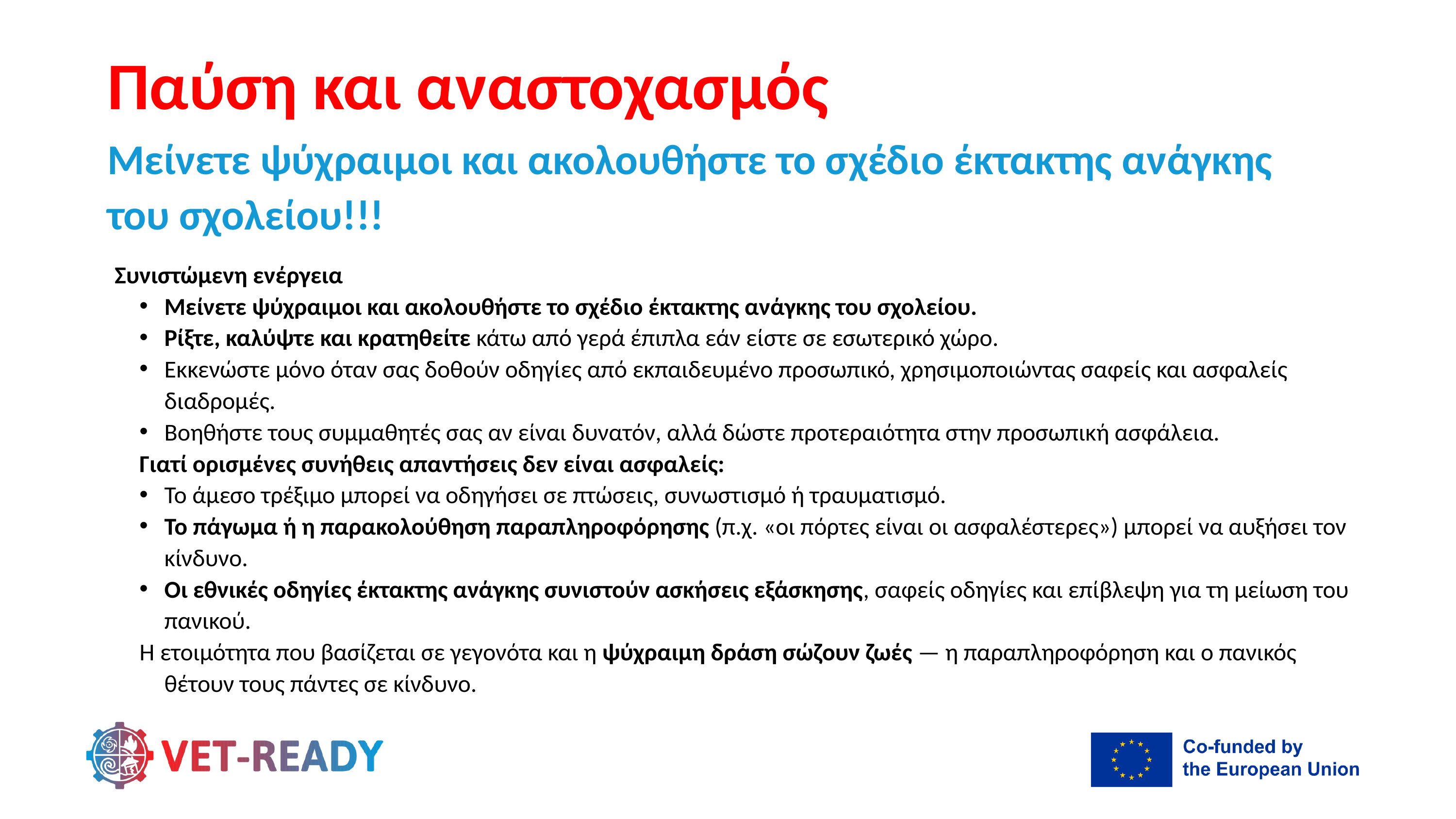

Παύση και αναστοχασμός
Μείνετε ψύχραιμοι και ακολουθήστε το σχέδιο έκτακτης ανάγκης του σχολείου!!!
Συνιστώμενη ενέργεια
Μείνετε ψύχραιμοι και ακολουθήστε το σχέδιο έκτακτης ανάγκης του σχολείου.
Ρίξτε, καλύψτε και κρατηθείτε κάτω από γερά έπιπλα εάν είστε σε εσωτερικό χώρο.
Εκκενώστε μόνο όταν σας δοθούν οδηγίες από εκπαιδευμένο προσωπικό, χρησιμοποιώντας σαφείς και ασφαλείς διαδρομές.
Βοηθήστε τους συμμαθητές σας αν είναι δυνατόν, αλλά δώστε προτεραιότητα στην προσωπική ασφάλεια.
Γιατί ορισμένες συνήθεις απαντήσεις δεν είναι ασφαλείς:
Το άμεσο τρέξιμο μπορεί να οδηγήσει σε πτώσεις, συνωστισμό ή τραυματισμό.
Το πάγωμα ή η παρακολούθηση παραπληροφόρησης (π.χ. «οι πόρτες είναι οι ασφαλέστερες») μπορεί να αυξήσει τον κίνδυνο.
Οι εθνικές οδηγίες έκτακτης ανάγκης συνιστούν ασκήσεις εξάσκησης, σαφείς οδηγίες και επίβλεψη για τη μείωση του πανικού.
Η ετοιμότητα που βασίζεται σε γεγονότα και η ψύχραιμη δράση σώζουν ζωές — η παραπληροφόρηση και ο πανικός θέτουν τους πάντες σε κίνδυνο.